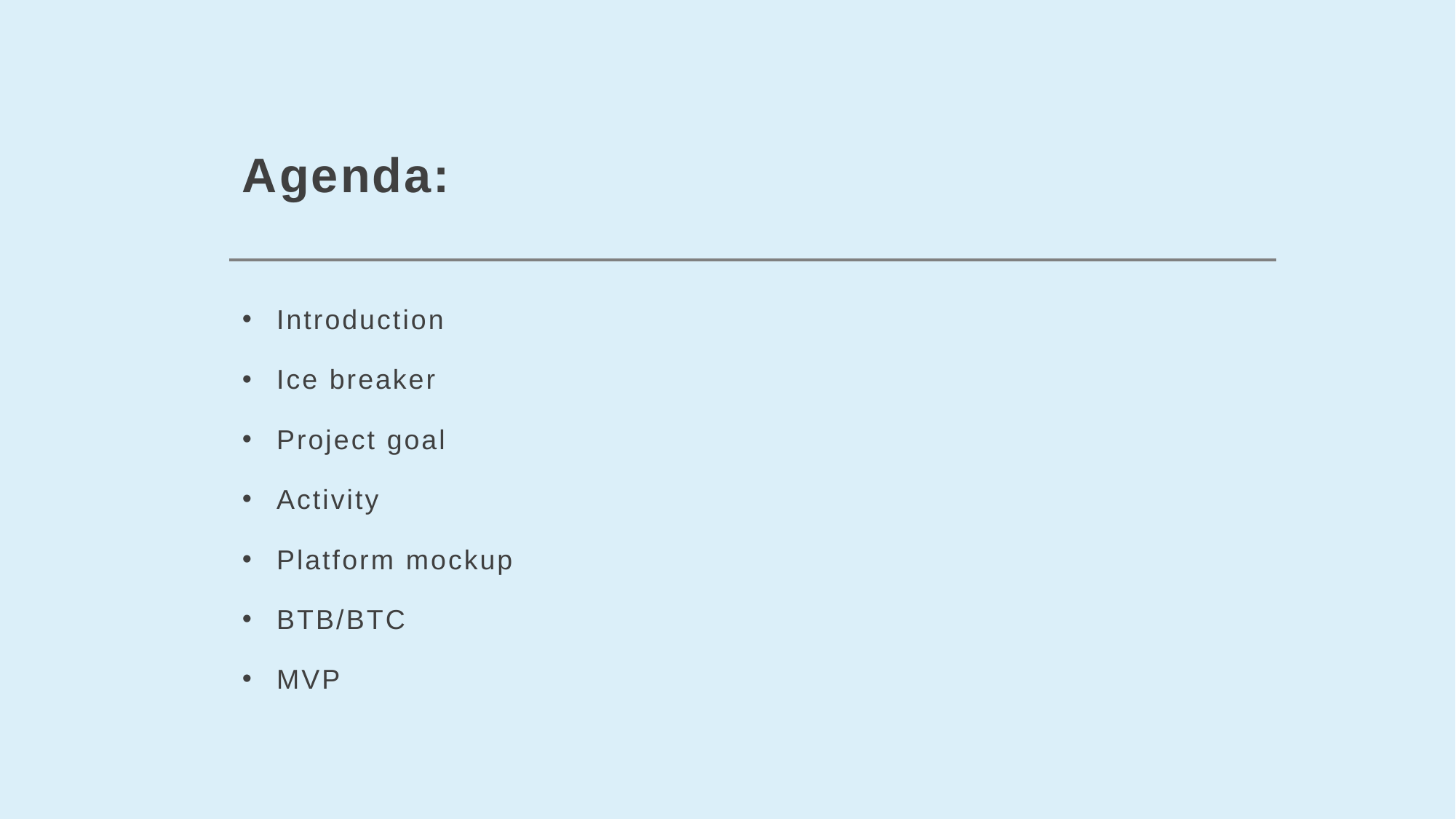

# Agenda:
Introduction
Ice breaker
Project goal
Activity
Platform mockup
BTB/BTC
MVP